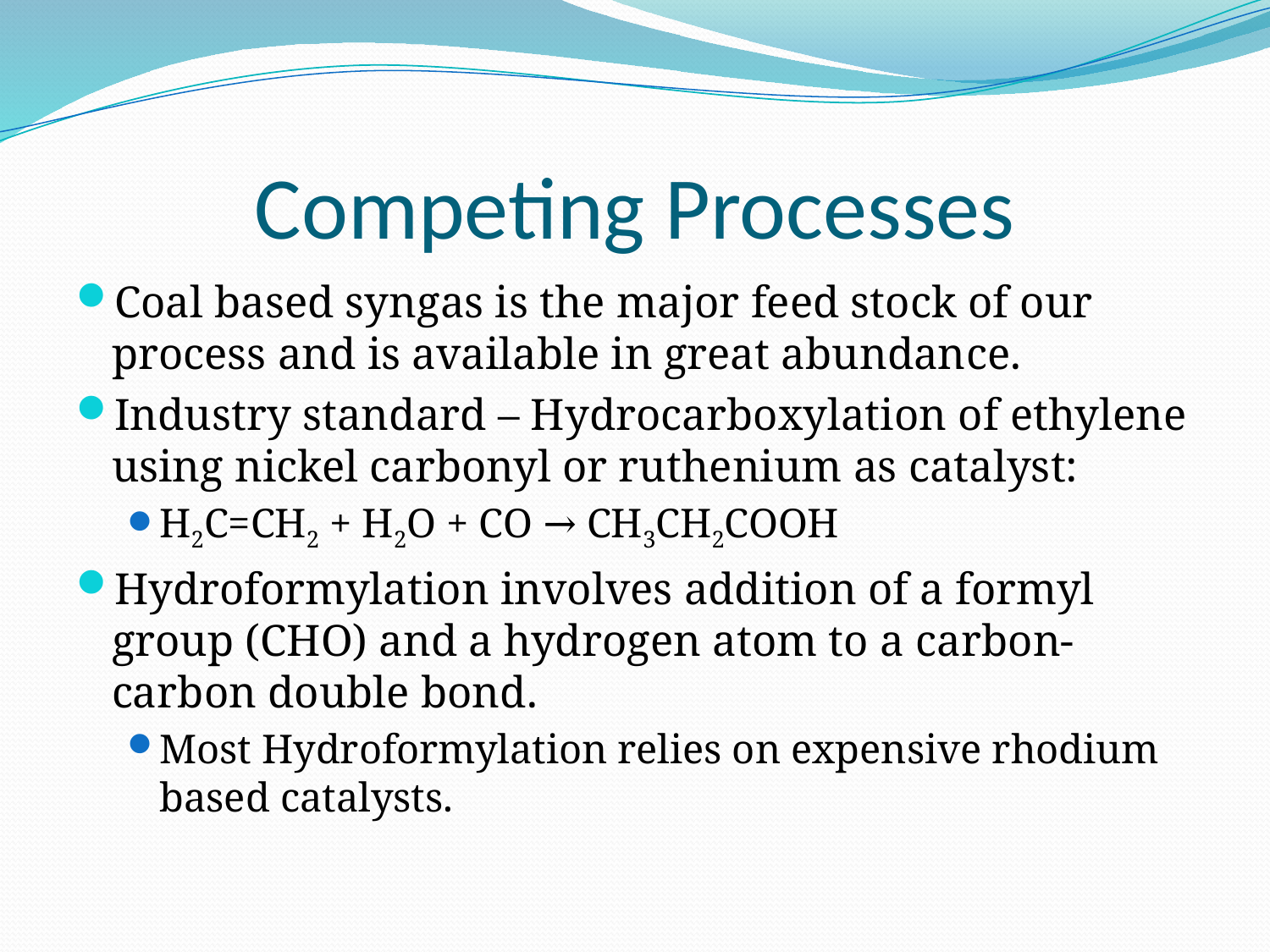

# Competing Processes
Coal based syngas is the major feed stock of our process and is available in great abundance.
Industry standard – Hydrocarboxylation of ethylene using nickel carbonyl or ruthenium as catalyst:
H2C=CH2 + H2O + CO → CH3CH2COOH
Hydroformylation involves addition of a formyl group (CHO) and a hydrogen atom to a carbon-carbon double bond.
Most Hydroformylation relies on expensive rhodium based catalysts.